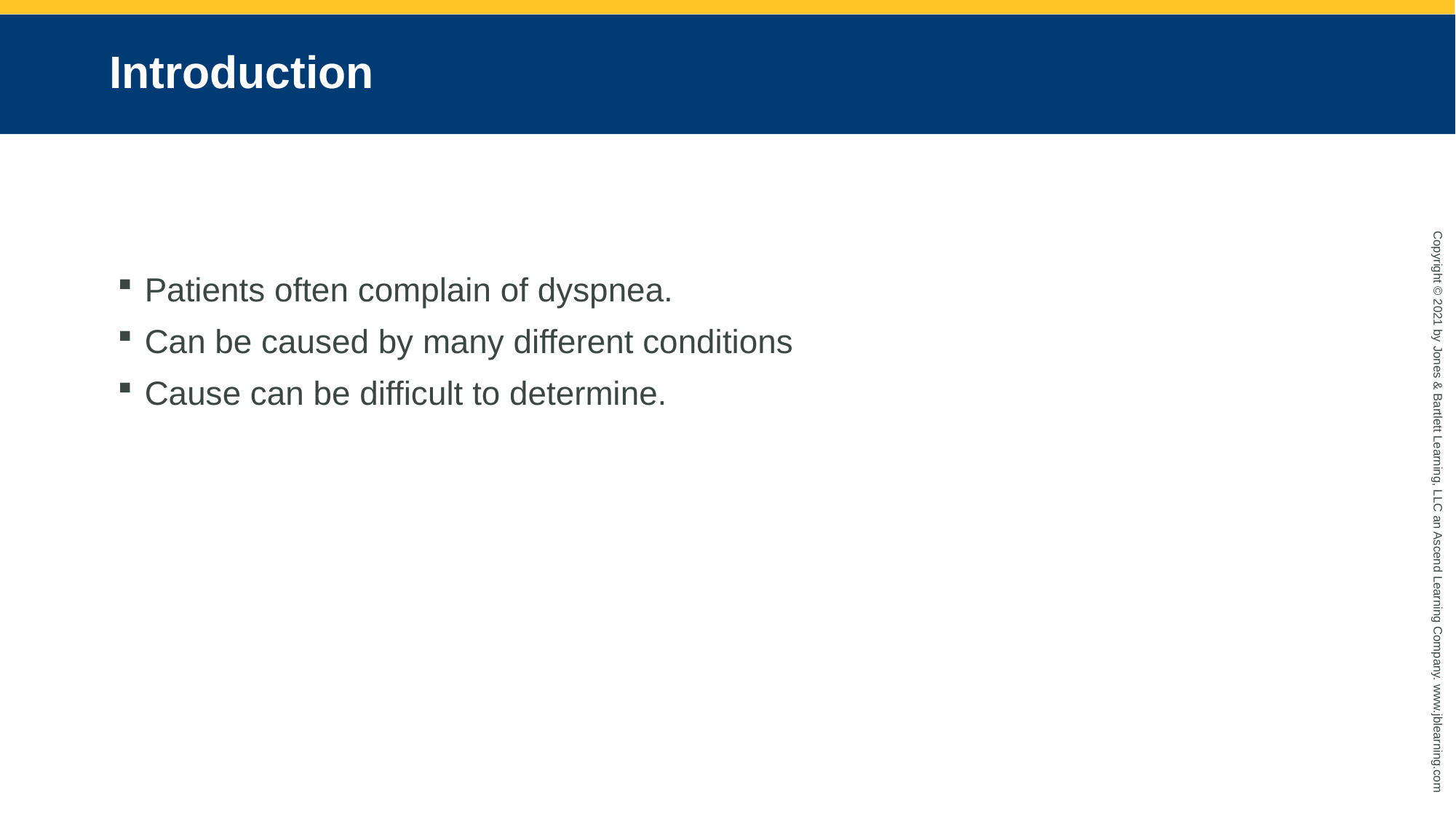

# Introduction
Patients often complain of dyspnea.
Can be caused by many different conditions
Cause can be difficult to determine.